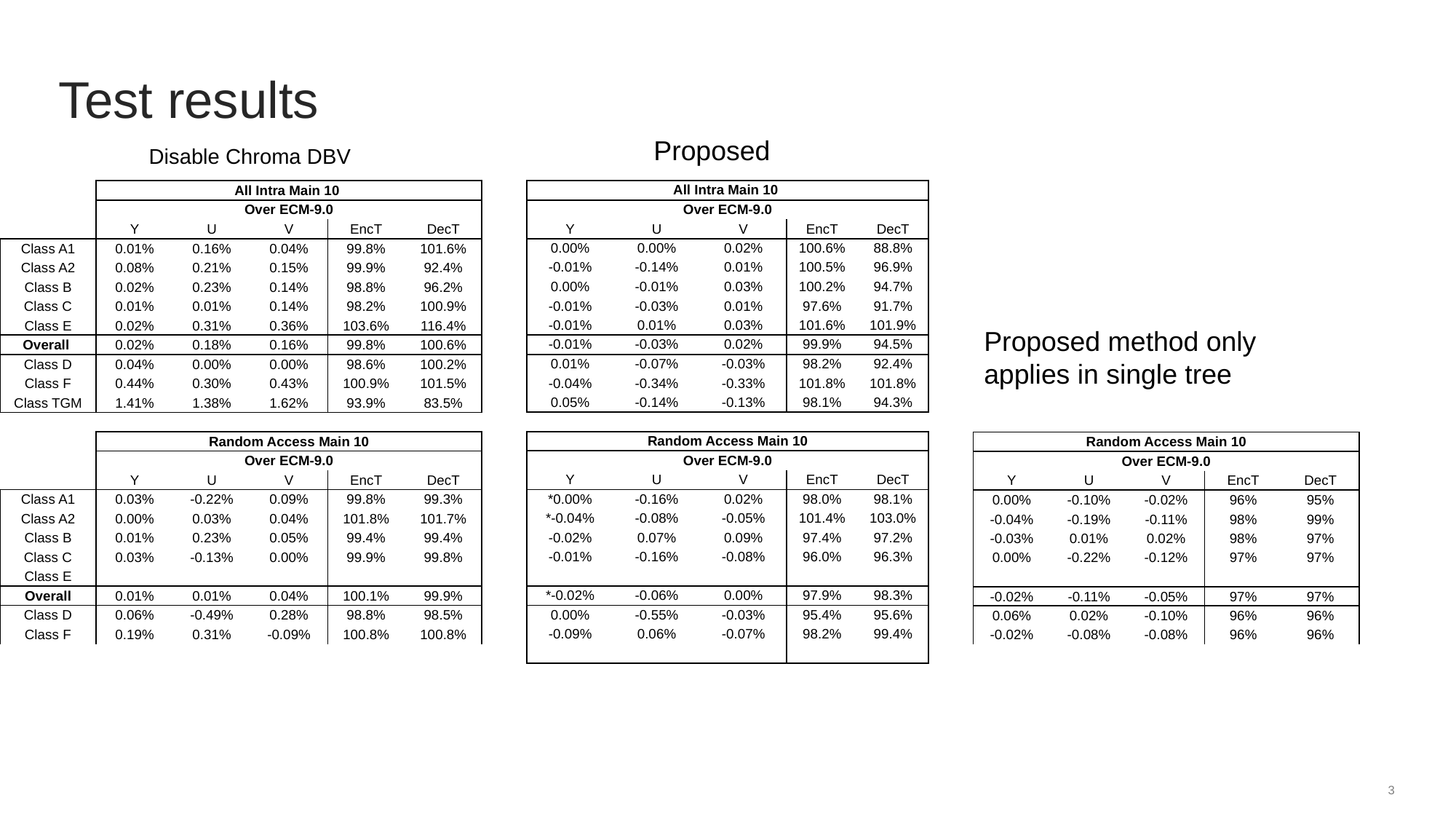

# Test results
Proposed
Disable Chroma DBV
| All Intra Main 10 |  |  |  |  |
| --- | --- | --- | --- | --- |
| Over ECM-9.0 |  |  |  |  |
| Y | U | V | EncT | DecT |
| 0.00% | 0.00% | 0.02% | 100.6% | 88.8% |
| -0.01% | -0.14% | 0.01% | 100.5% | 96.9% |
| 0.00% | -0.01% | 0.03% | 100.2% | 94.7% |
| -0.01% | -0.03% | 0.01% | 97.6% | 91.7% |
| -0.01% | 0.01% | 0.03% | 101.6% | 101.9% |
| -0.01% | -0.03% | 0.02% | 99.9% | 94.5% |
| 0.01% | -0.07% | -0.03% | 98.2% | 92.4% |
| -0.04% | -0.34% | -0.33% | 101.8% | 101.8% |
| 0.05% | -0.14% | -0.13% | 98.1% | 94.3% |
|  |  |  |  |  |
| Random Access Main 10 |  |  |  |  |
| Over ECM-9.0 |  |  |  |  |
| Y | U | V | EncT | DecT |
| \*0.00% | -0.16% | 0.02% | 98.0% | 98.1% |
| \*-0.04% | -0.08% | -0.05% | 101.4% | 103.0% |
| -0.02% | 0.07% | 0.09% | 97.4% | 97.2% |
| -0.01% | -0.16% | -0.08% | 96.0% | 96.3% |
|  |  |  |  |  |
| \*-0.02% | -0.06% | 0.00% | 97.9% | 98.3% |
| 0.00% | -0.55% | -0.03% | 95.4% | 95.6% |
| -0.09% | 0.06% | -0.07% | 98.2% | 99.4% |
|  |  |  |  |  |
|  | All Intra Main 10 |  |  |  |  |
| --- | --- | --- | --- | --- | --- |
|  | Over ECM-9.0 |  |  |  |  |
|  | Y | U | V | EncT | DecT |
| Class A1 | 0.01% | 0.16% | 0.04% | 99.8% | 101.6% |
| Class A2 | 0.08% | 0.21% | 0.15% | 99.9% | 92.4% |
| Class B | 0.02% | 0.23% | 0.14% | 98.8% | 96.2% |
| Class C | 0.01% | 0.01% | 0.14% | 98.2% | 100.9% |
| Class E | 0.02% | 0.31% | 0.36% | 103.6% | 116.4% |
| Overall | 0.02% | 0.18% | 0.16% | 99.8% | 100.6% |
| Class D | 0.04% | 0.00% | 0.00% | 98.6% | 100.2% |
| Class F | 0.44% | 0.30% | 0.43% | 100.9% | 101.5% |
| Class TGM | 1.41% | 1.38% | 1.62% | 93.9% | 83.5% |
|  |  |  |  |  |  |
|  | Random Access Main 10 |  |  |  |  |
|  | Over ECM-9.0 |  |  |  |  |
|  | Y | U | V | EncT | DecT |
| Class A1 | 0.03% | -0.22% | 0.09% | 99.8% | 99.3% |
| Class A2 | 0.00% | 0.03% | 0.04% | 101.8% | 101.7% |
| Class B | 0.01% | 0.23% | 0.05% | 99.4% | 99.4% |
| Class C | 0.03% | -0.13% | 0.00% | 99.9% | 99.8% |
| Class E |  |  |  |  |  |
| Overall | 0.01% | 0.01% | 0.04% | 100.1% | 99.9% |
| Class D | 0.06% | -0.49% | 0.28% | 98.8% | 98.5% |
| Class F | 0.19% | 0.31% | -0.09% | 100.8% | 100.8% |
Proposed method only  applies in single tree
| Random Access Main 10 |  |  |  |  |
| --- | --- | --- | --- | --- |
| Over ECM-9.0 |  |  |  |  |
| Y | U | V | EncT | DecT |
| 0.00% | -0.10% | -0.02% | 96% | 95% |
| -0.04% | -0.19% | -0.11% | 98% | 99% |
| -0.03% | 0.01% | 0.02% | 98% | 97% |
| 0.00% | -0.22% | -0.12% | 97% | 97% |
|  |  |  |  |  |
| -0.02% | -0.11% | -0.05% | 97% | 97% |
| 0.06% | 0.02% | -0.10% | 96% | 96% |
| -0.02% | -0.08% | -0.08% | 96% | 96% |